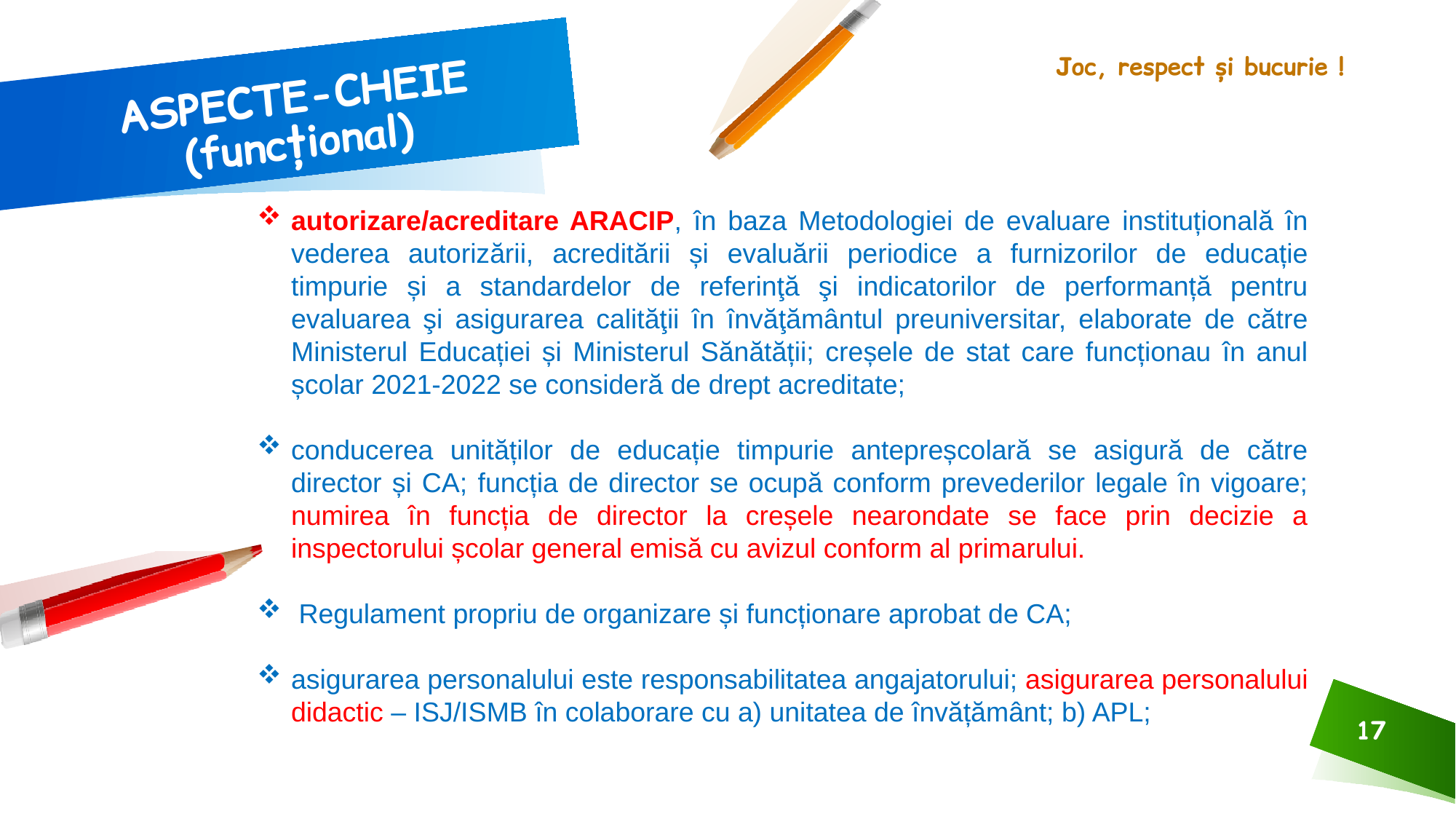

# ASPECTE-CHEIE (funcțional)
Joc, respect și bucurie !
autorizare/acreditare ARACIP, în baza Metodologiei de evaluare instituțională în vederea autorizării, acreditării și evaluării periodice a furnizorilor de educație timpurie și a standardelor de referinţă şi indicatorilor de performanță pentru evaluarea şi asigurarea calităţii în învăţământul preuniversitar, elaborate de către Ministerul Educației și Ministerul Sănătății; creșele de stat care funcționau în anul școlar 2021-2022 se consideră de drept acreditate;

conducerea unităților de educație timpurie antepreșcolară se asigură de către director și CA; funcția de director se ocupă conform prevederilor legale în vigoare; numirea în funcția de director la creșele nearondate se face prin decizie a inspectorului școlar general emisă cu avizul conform al primarului.

 Regulament propriu de organizare și funcționare aprobat de CA;

asigurarea personalului este responsabilitatea angajatorului; asigurarea personalului didactic – ISJ/ISMB în colaborare cu a) unitatea de învățământ; b) APL;
17